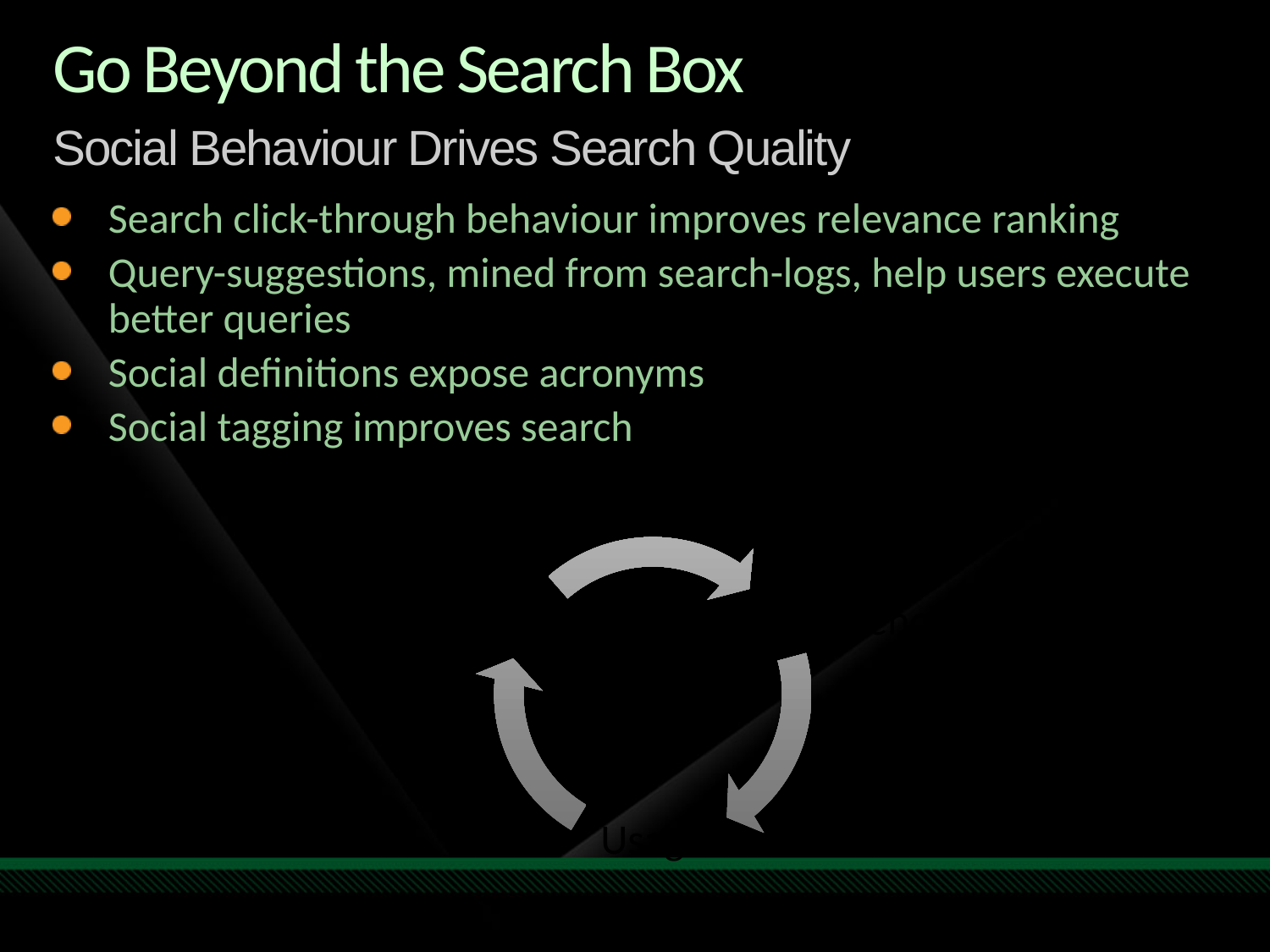

# Go Beyond the Search Box
Social Behaviour Drives Search Quality
Search click-through behaviour improves relevance ranking
Query-suggestions, mined from search-logs, help users execute better queries
Social definitions expose acronyms
Social tagging improves search

Confidence
Usage
Search quality